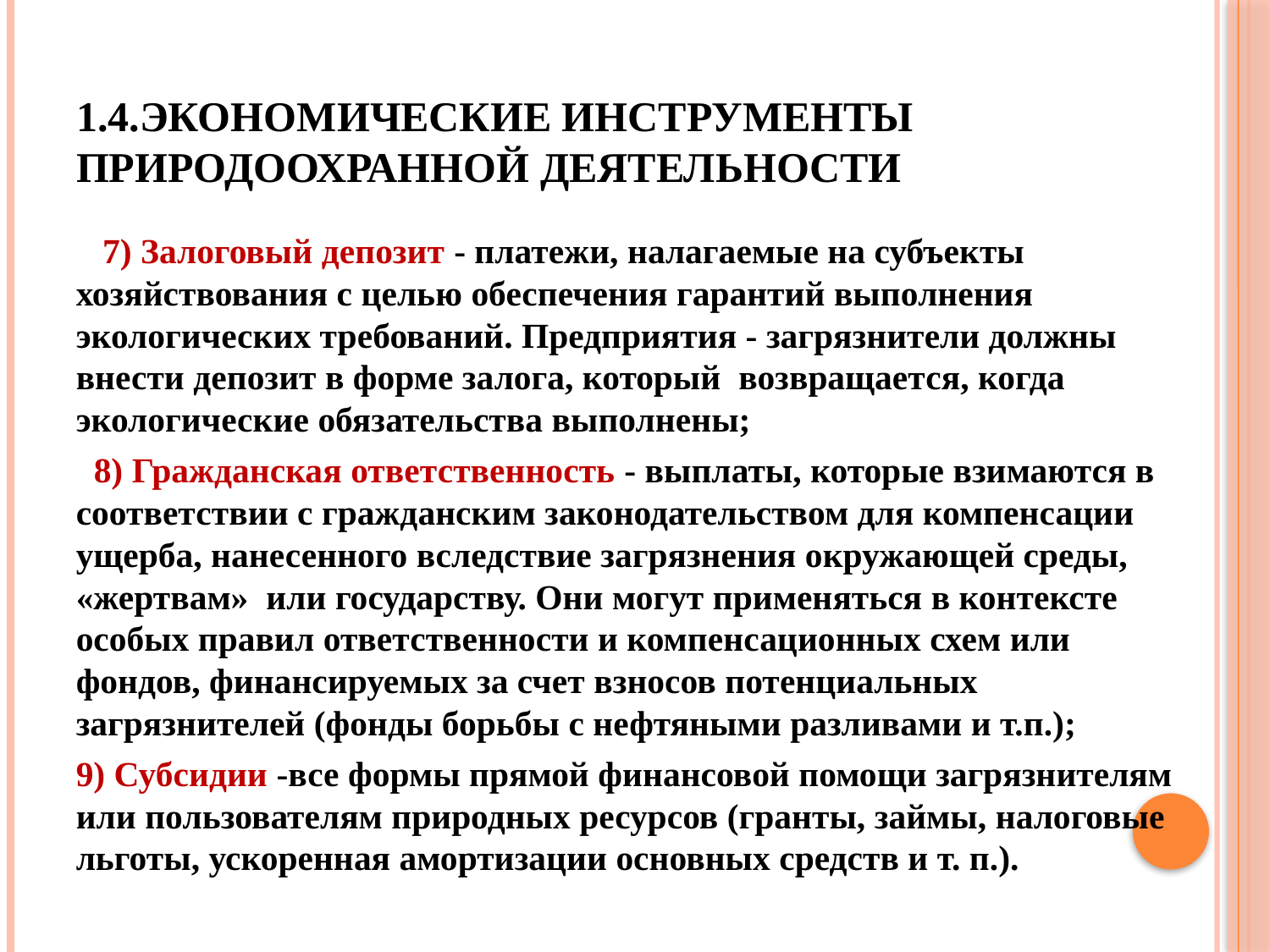

# 1.4.ЭКОНОМИЧЕСКИЕ ИНСТРУМЕНТЫ ПРИРОДООХРАННОЙ ДЕЯТЕЛЬНОСТИ
   7) Залоговый депозит - платежи, налагаемые на субъекты хозяйствования с целью обеспечения гарантий выполнения экологических требований. Предприятия - загрязнители должны внести депозит в форме залога, который  возвращается, когда экологические обязательства выполнены;
  8) Гражданская ответственность - выплаты, которые взимаются в соответствии с гражданским законодательством для компенсации ущерба, нанесенного вследствие загрязнения окружающей среды, «жертвам»  или государству. Они могут применяться в контексте особых правил ответственности и компенсационных схем или фондов, финансируемых за счет взносов потенциальных загрязнителей (фонды борьбы с нефтяными разливами и т.п.);
9) Субсидии -все формы прямой финансовой помощи загрязнителям или пользователям природных ресурсов (гранты, займы, налоговые льготы, ускоренная амортизации основных средств и т. п.).